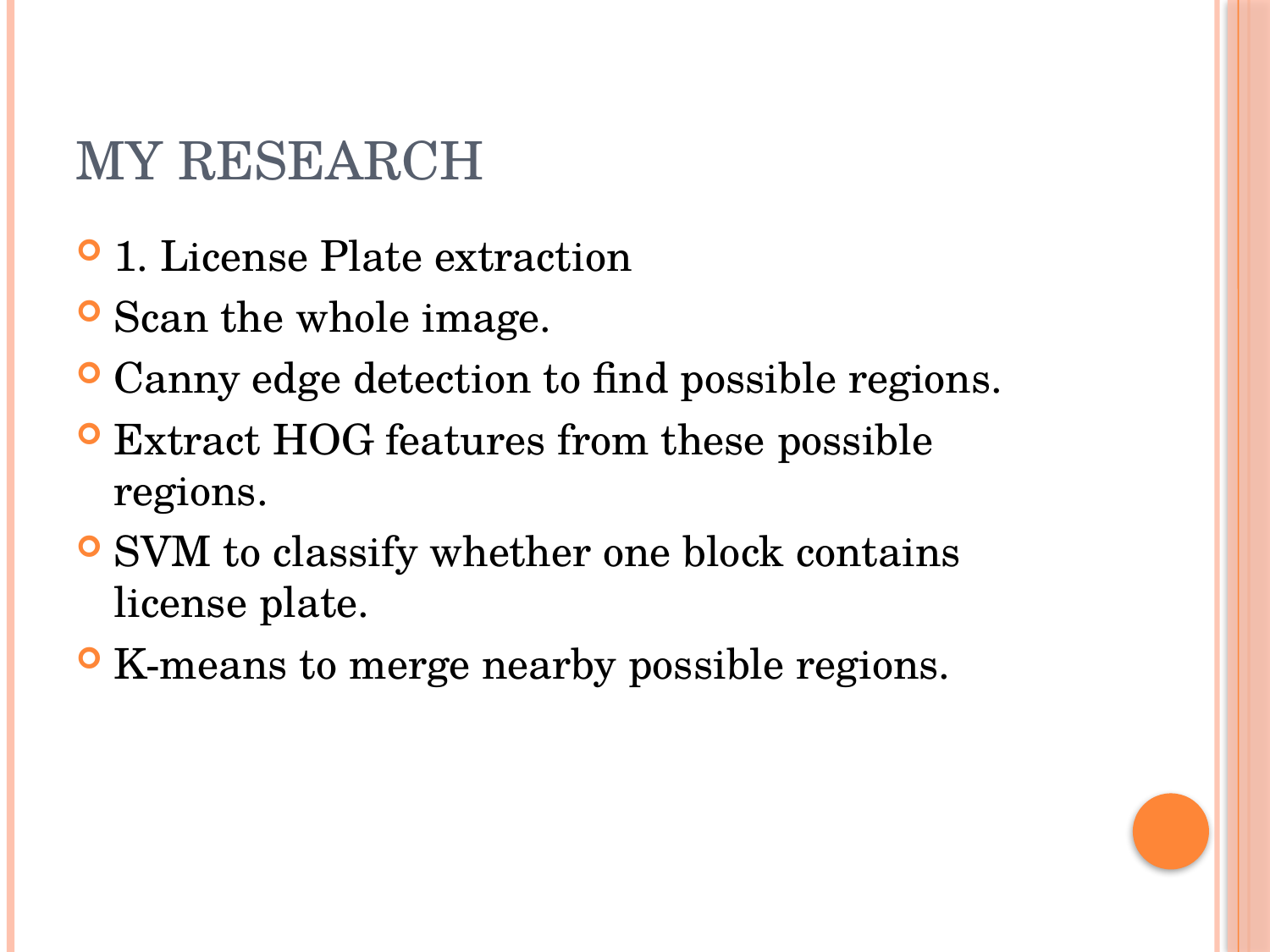

# My research
1. License Plate extraction
Scan the whole image.
Canny edge detection to find possible regions.
Extract HOG features from these possible regions.
SVM to classify whether one block contains license plate.
K-means to merge nearby possible regions.